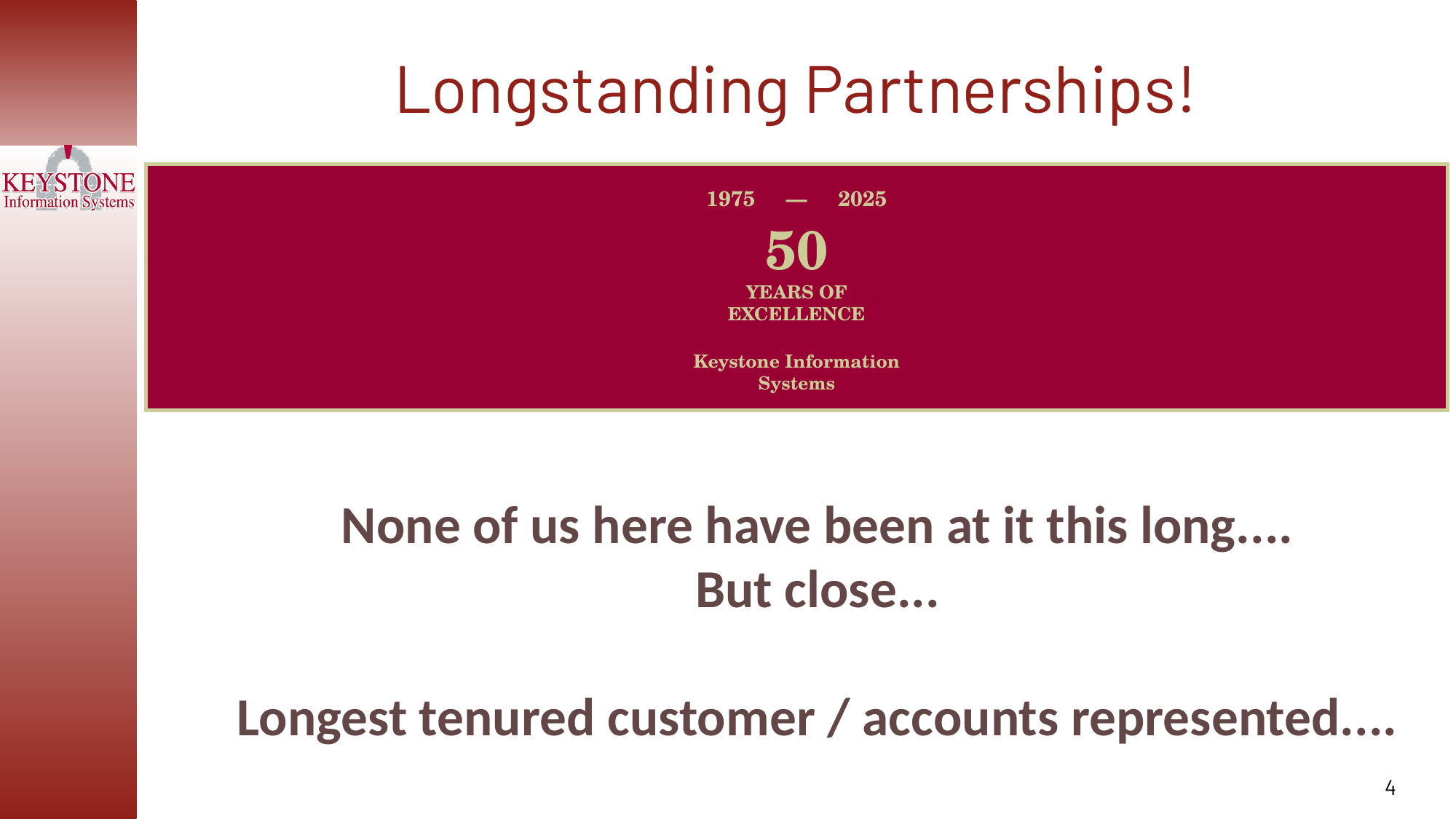

Longstanding Partnerships!

None of us here have been at it this long....
But close...

Longest tenured customer / accounts represented....

1975     —     2025
50
YEARS OF
EXCELLENCE

Keystone Information
Systems
4